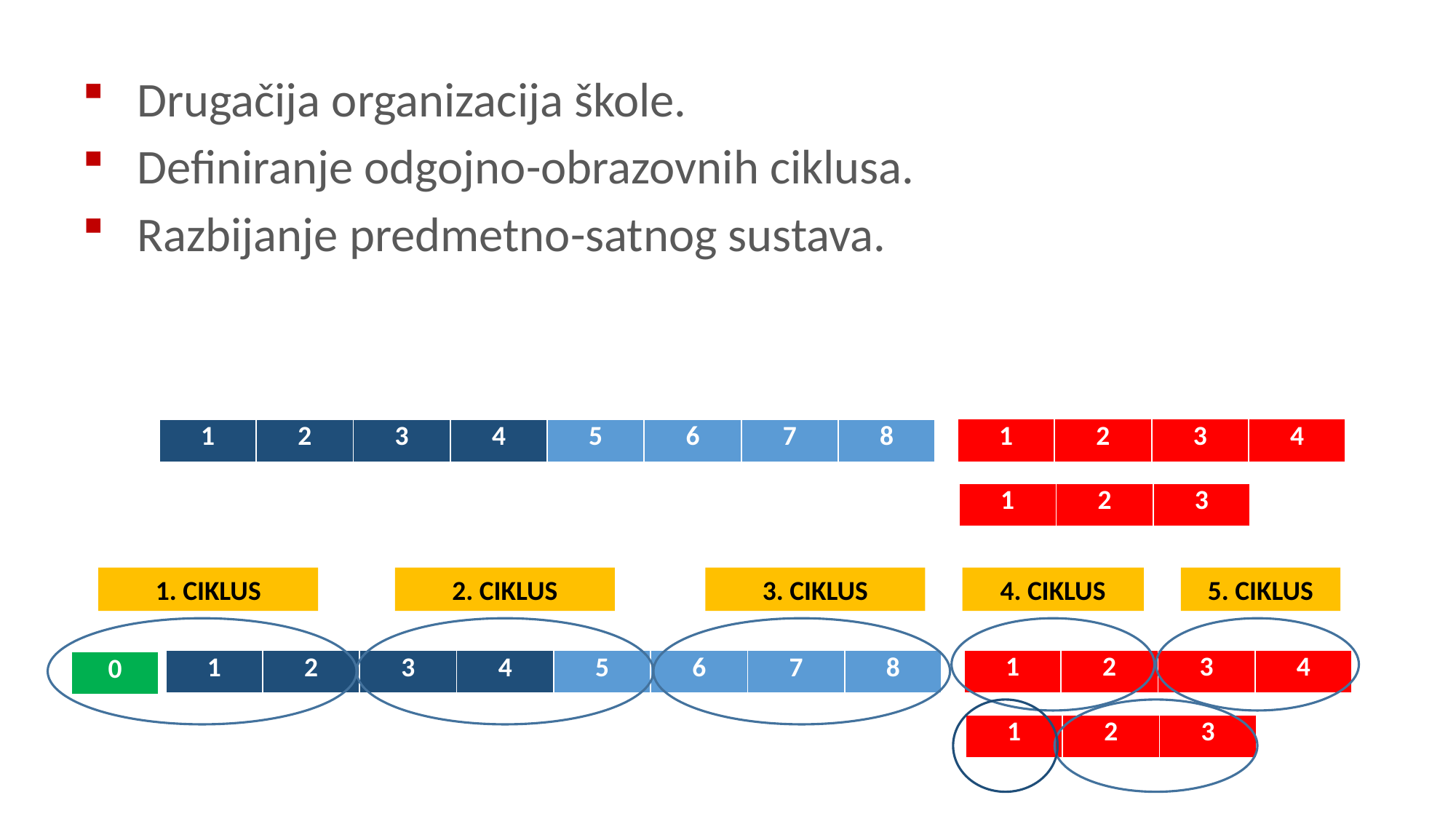

Drugačija organizacija škole.
Definiranje odgojno-obrazovnih ciklusa.
Razbijanje predmetno-satnog sustava.

| 1 | 2 | 3 | 4 |
| --- | --- | --- | --- |
| 1 | 2 | 3 | 4 | 5 | 6 | 7 | 8 |
| --- | --- | --- | --- | --- | --- | --- | --- |
| 1 | 2 | 3 |
| --- | --- | --- |
1. CIKLUS
2. CIKLUS
3. CIKLUS
4. CIKLUS
5. CIKLUS

| 1 | 2 | 3 | 4 |
| --- | --- | --- | --- |
| 1 | 2 | 3 | 4 | 5 | 6 | 7 | 8 |
| --- | --- | --- | --- | --- | --- | --- | --- |
| 0 |
| --- |

| 1 | 2 | 3 |
| --- | --- | --- |